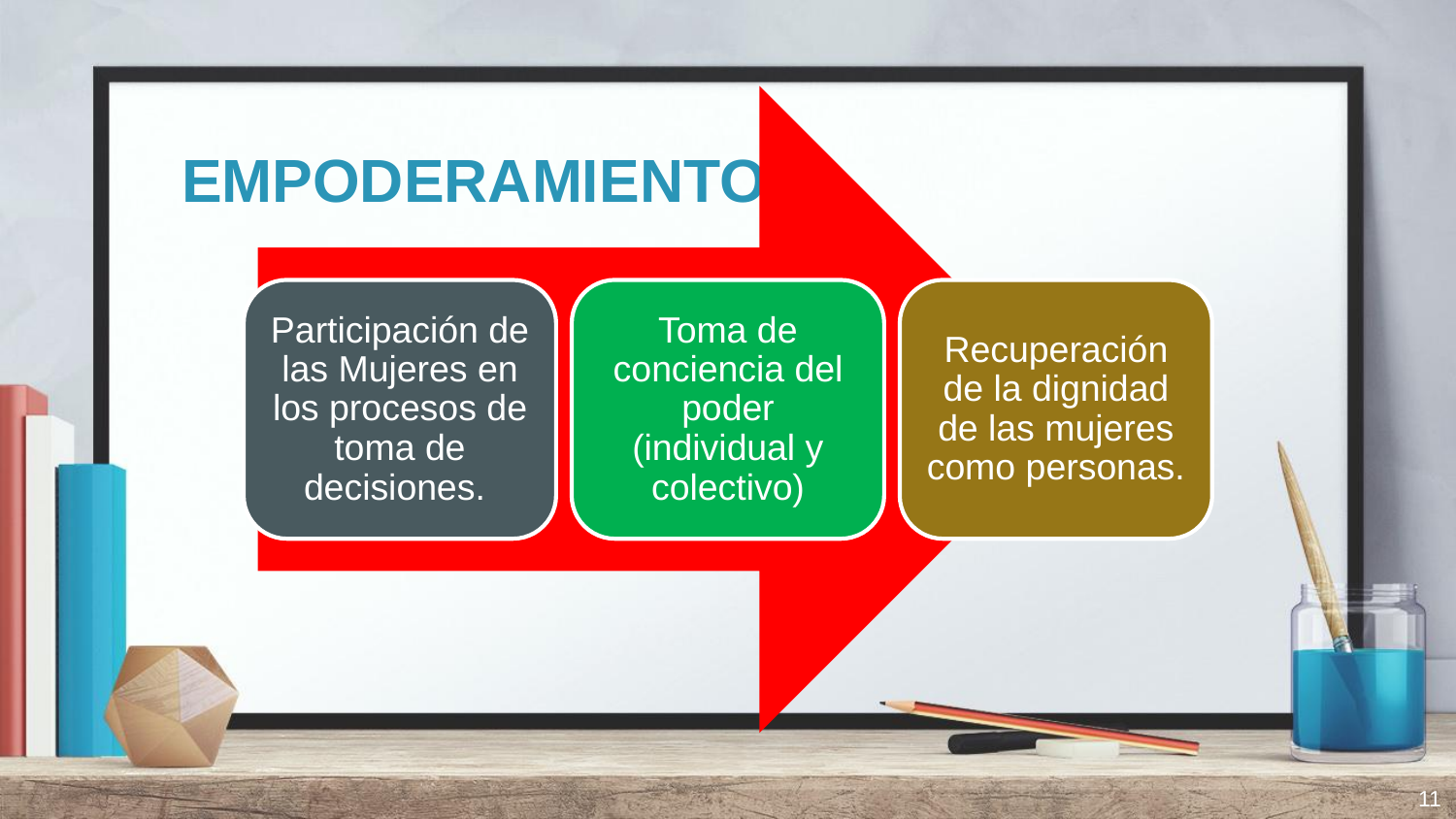

Participación de las Mujeres en los procesos de toma de decisiones.
Toma de conciencia del poder (individual y colectivo)
Recuperación de la dignidad de las mujeres como personas.
# EMPODERAMIENTO

11